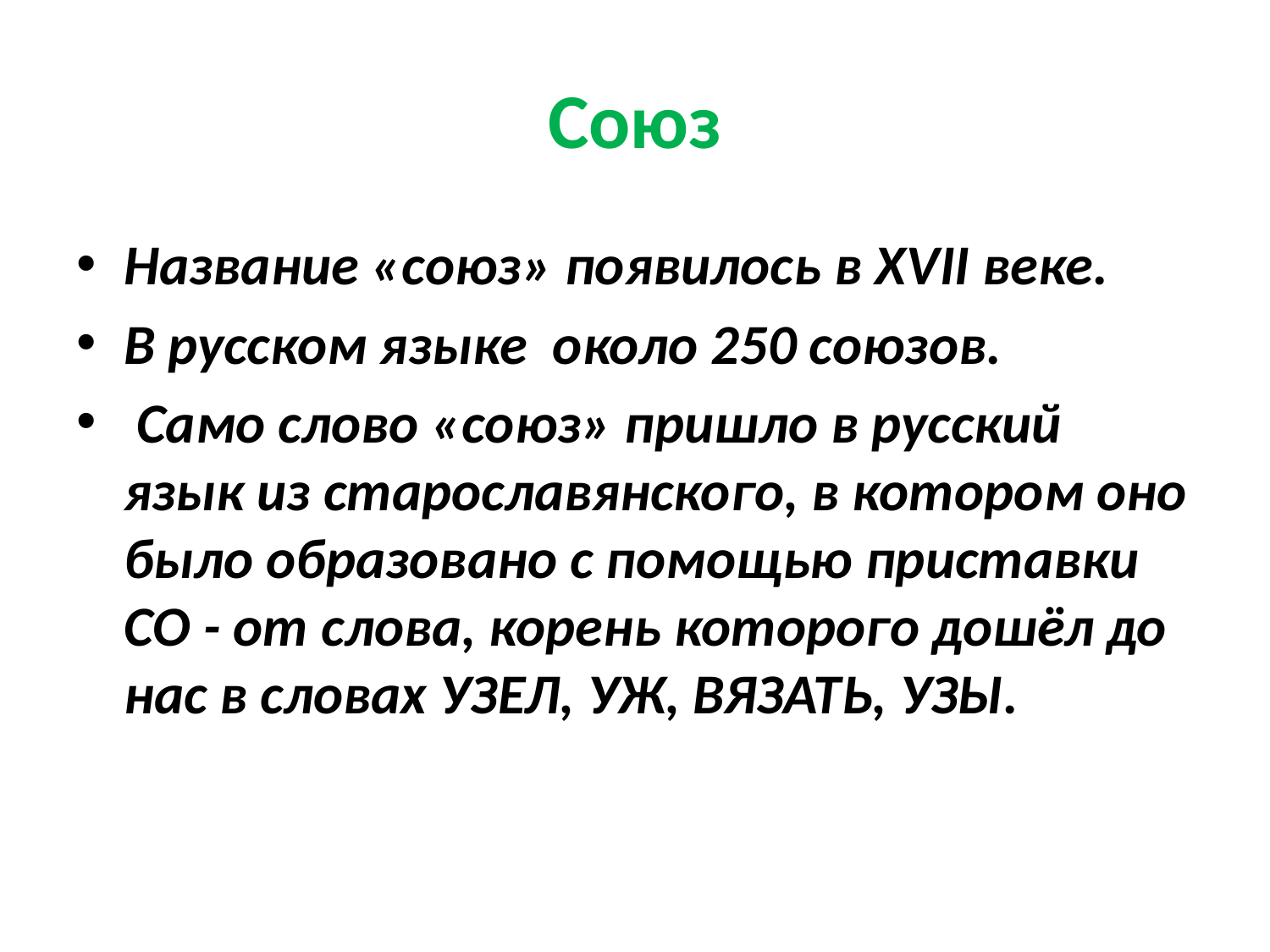

# Союз
Название «союз» появилось в XVII веке.
В русском языке  около 250 союзов.
 Само слово «союз» пришло в русский язык из старославянского, в котором оно было образовано с помощью приставки СО - от слова, корень которого дошёл до нас в словах УЗЕЛ, УЖ, ВЯЗАТЬ, УЗЫ.